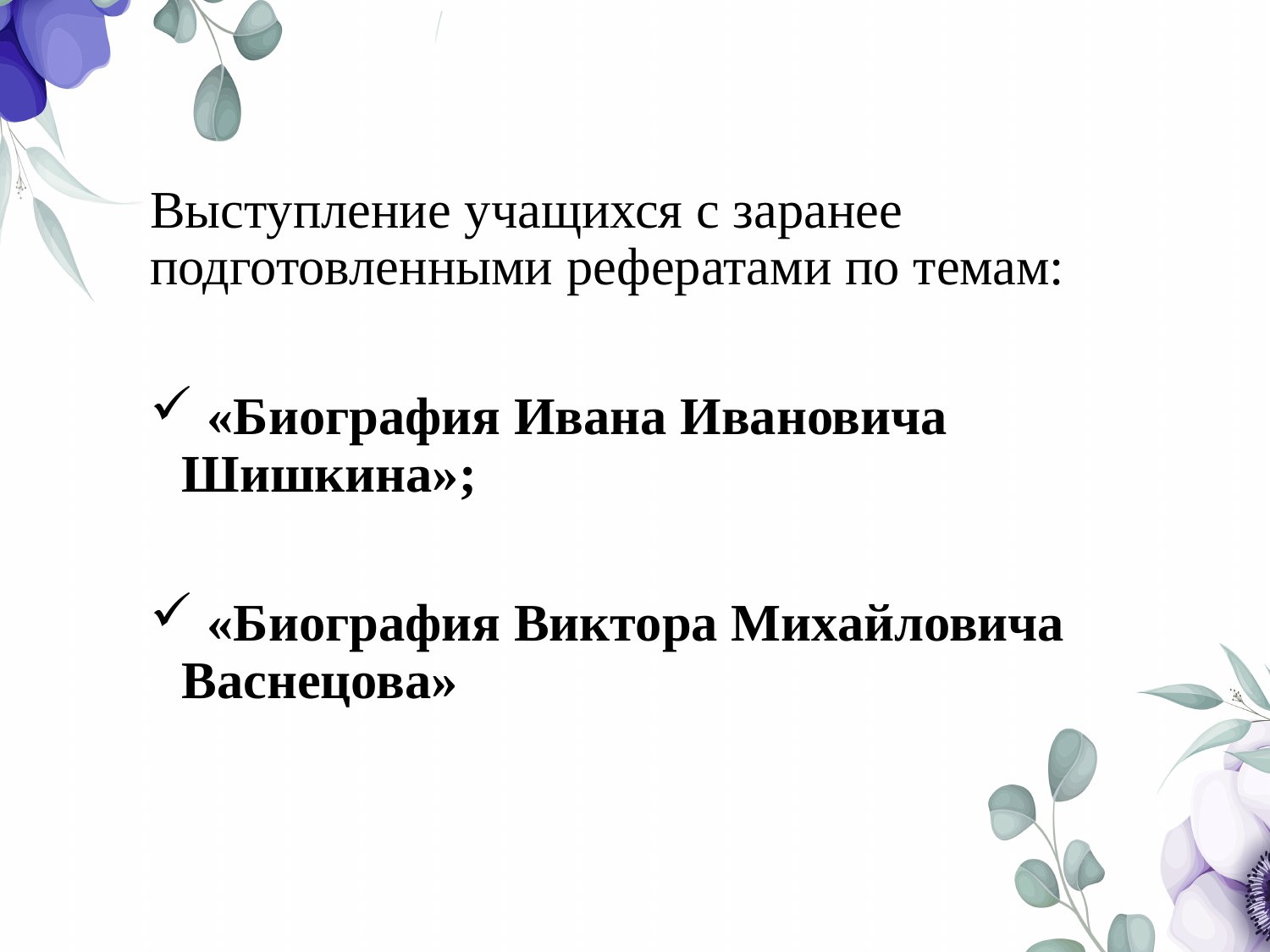

Выступление учащихся с заранее подготовленными рефератами по темам:

 «Биография Ивана Ивановича Шишкина»;

 «Биография Виктора Михайловича Васнецова»